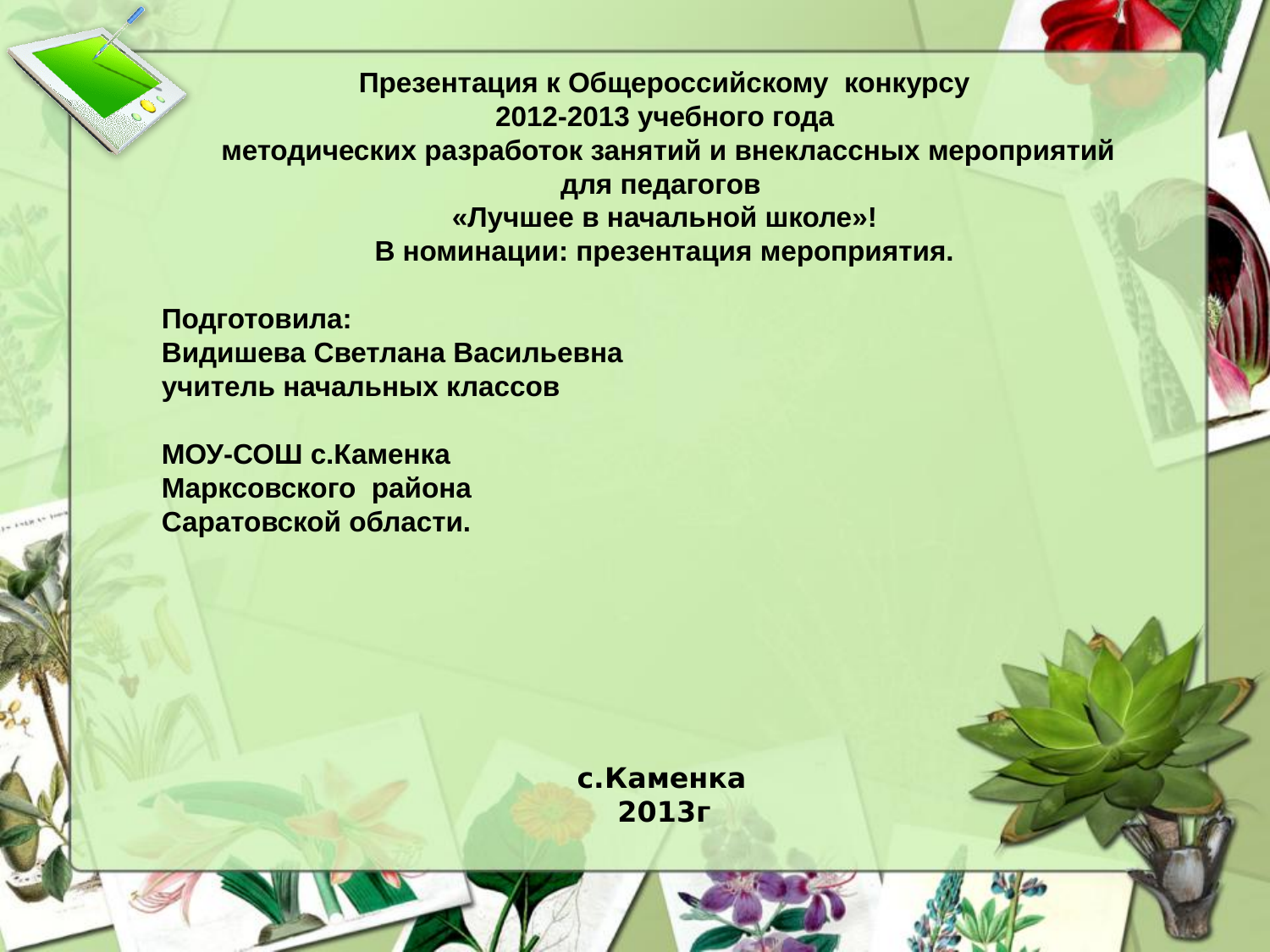

Презентация к Общероссийскому  конкурсу
2012-2013 учебного года
 методических разработок занятий и внеклассных мероприятий
для педагогов
«Лучшее в начальной школе»!
В номинации: презентация мероприятия.

Подготовила:
Видишева Светлана Васильевна
учитель начальных классов

МОУ-СОШ с.Каменка
Марксовского  района
Саратовской области.

     с.Каменка
2013г